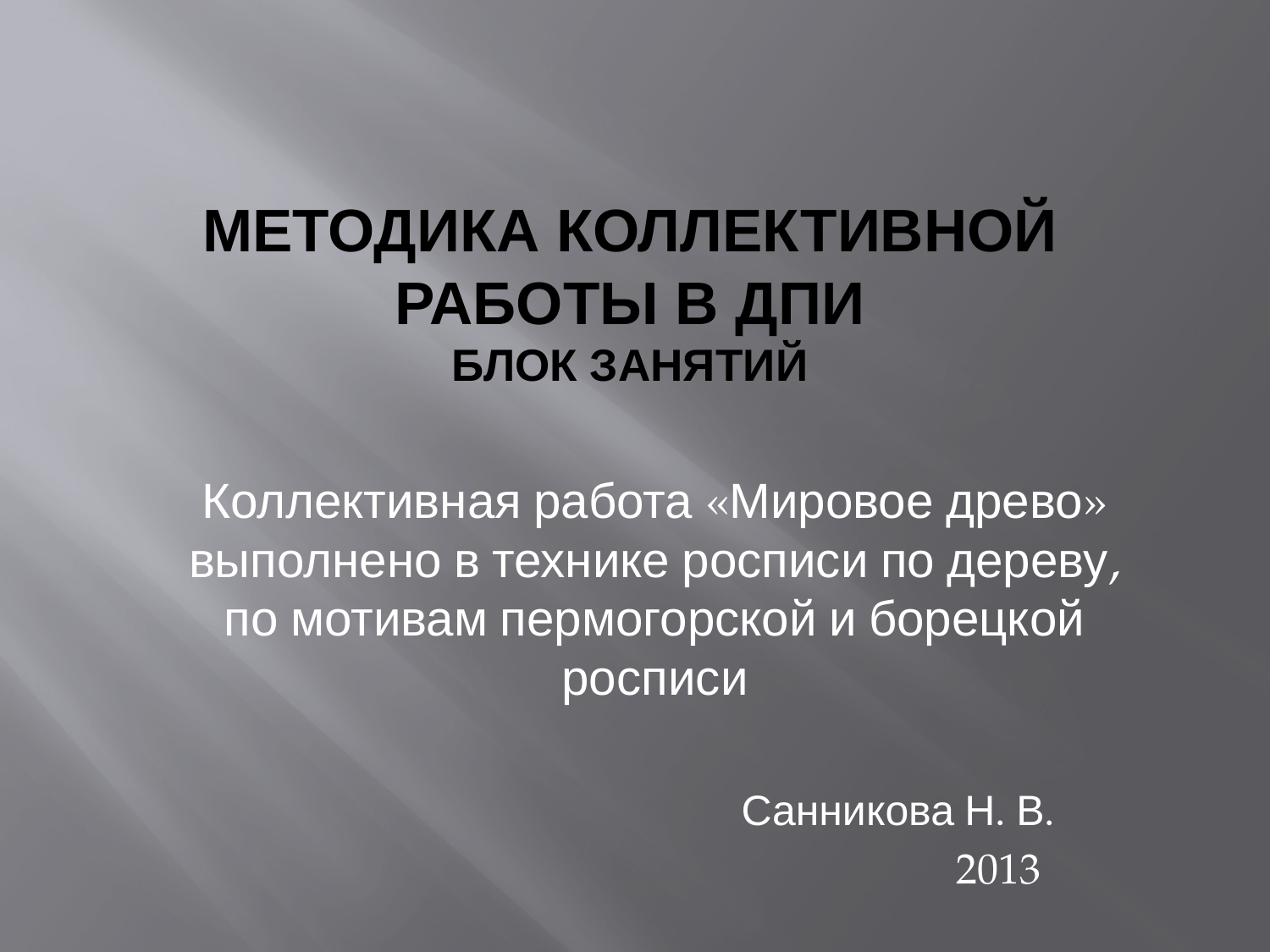

# Методика коллективной работы в ДПИ Блок занятий
Коллективная работа «Мировое древо» выполнено в технике росписи по дереву, по мотивам пермогорской и борецкой росписи

                                              Санникова Н. В.
                                                                 2013